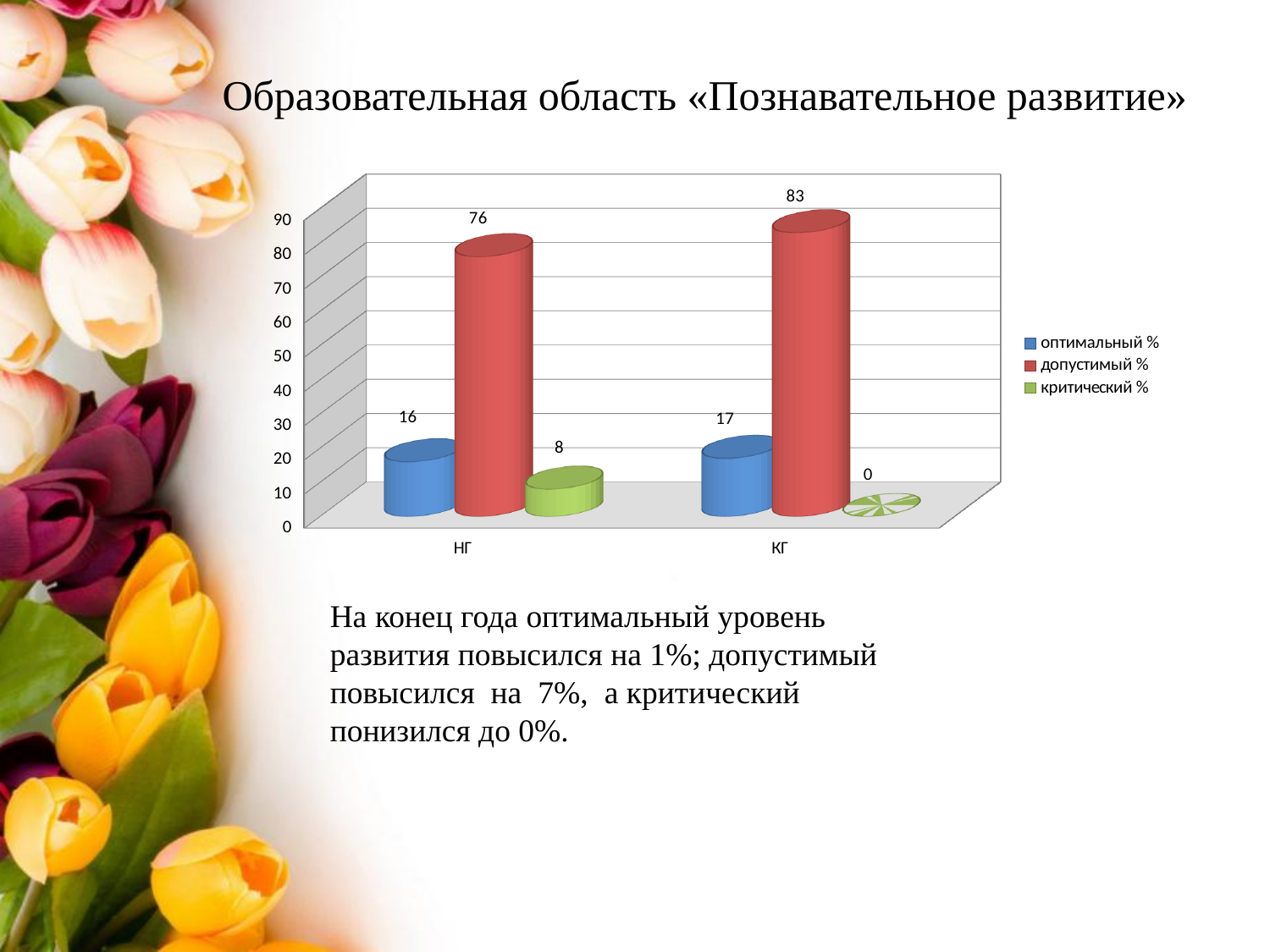

# Образовательная область «Познавательное развитие»

[unsupported chart]

На конец года оптимальный уровень развития повысился на 1%; допустимый  повысился  на  7%,  а критический понизился до 0%.